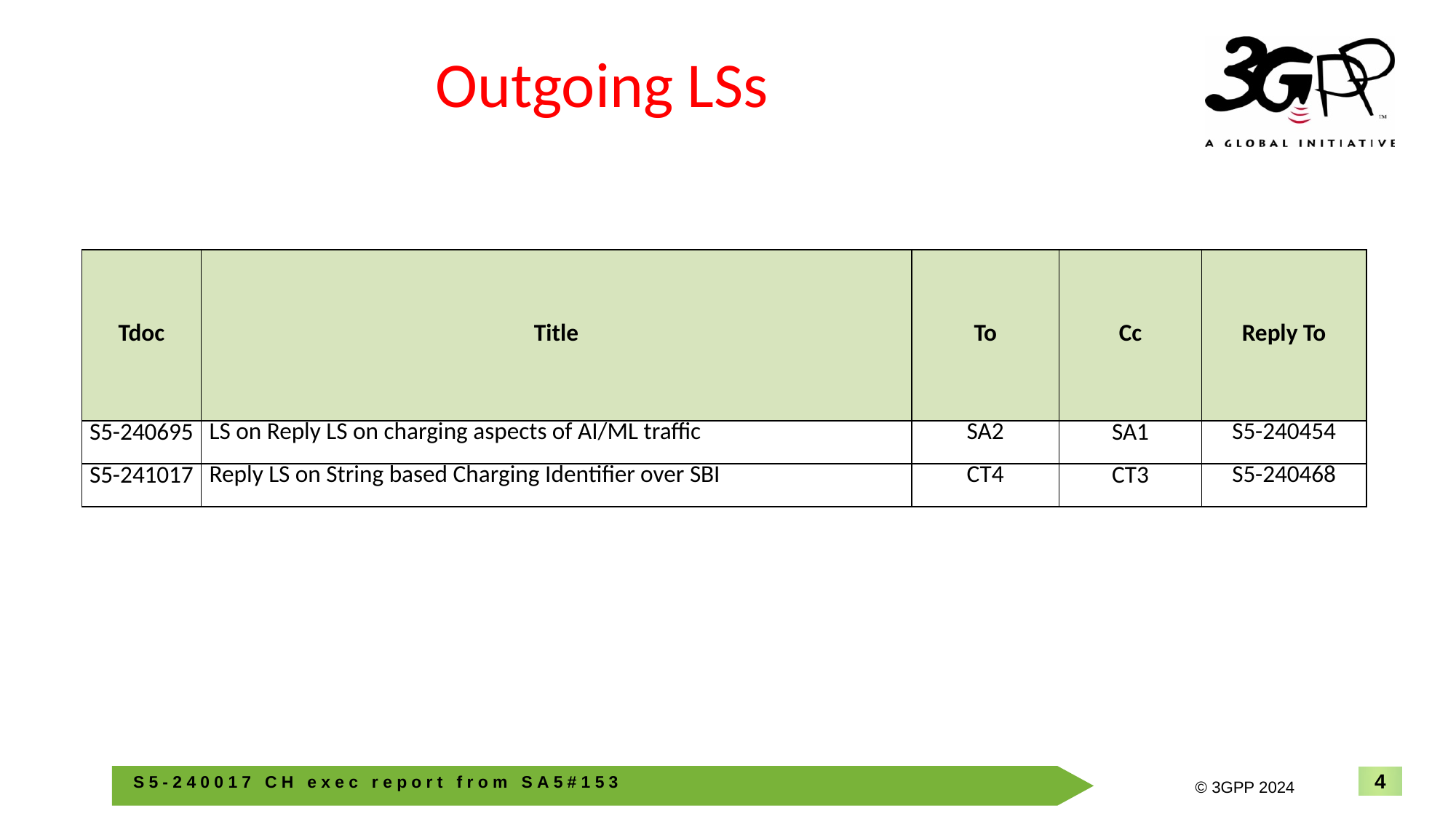

# Outgoing LSs
| Tdoc | Title | To | Cc | Reply To |
| --- | --- | --- | --- | --- |
| S5-240695 | LS on Reply LS on charging aspects of AI/ML traffic | SA2 | SA1 | S5-240454 |
| S5-241017 | Reply LS on String based Charging Identifier over SBI | CT4 | CT3 | S5-240468 |